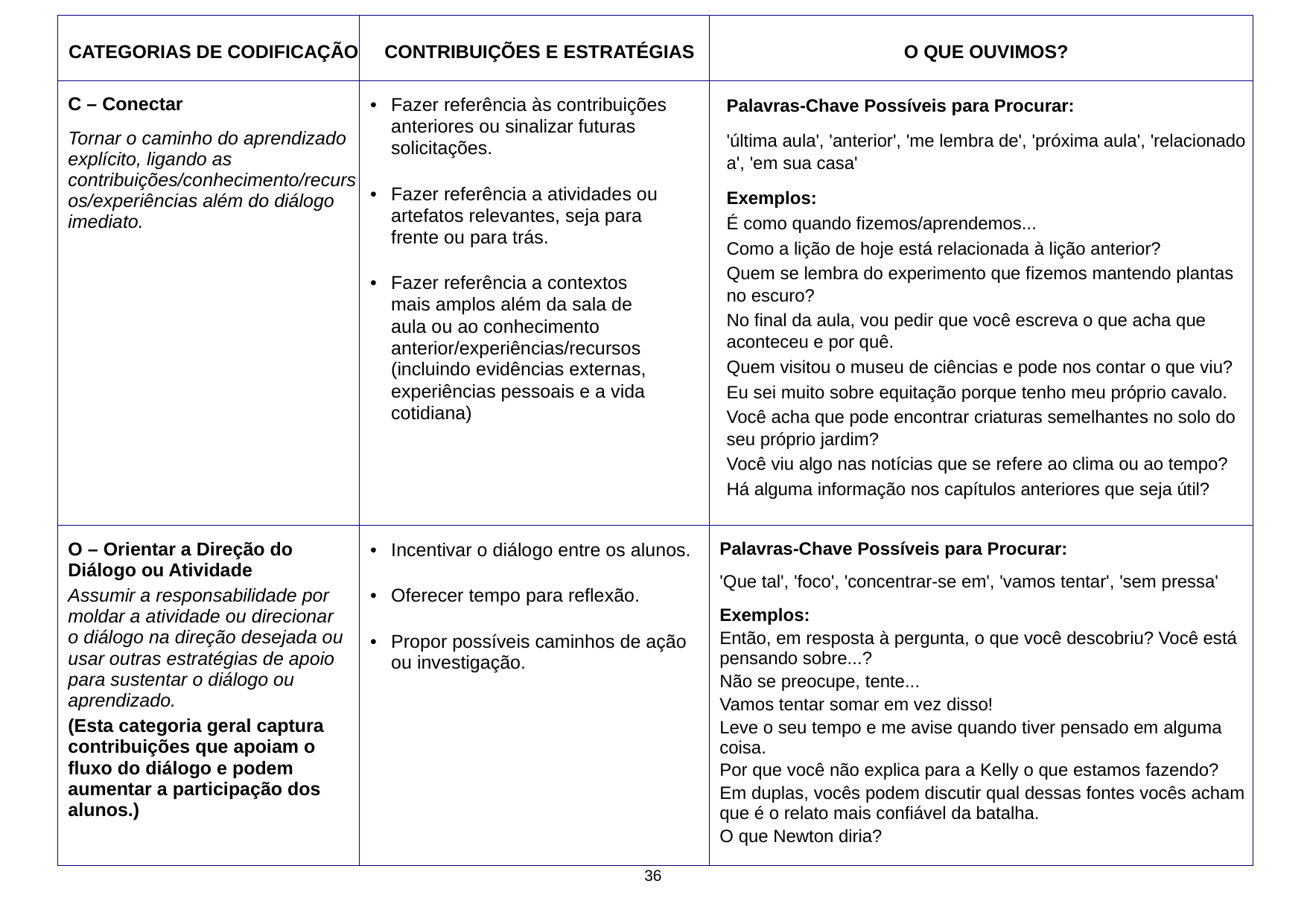

| CATEGORIAS DE CODIFICAÇÃO | CONTRIBUIÇÕES E ESTRATÉGIAS | O QUE OUVIMOS? |
| --- | --- | --- |
| C – Conectar Tornar o caminho do aprendizado explícito, ligando as contribuições/conhecimento/recursos/experiências além do diálogo imediato. | Fazer referência às contribuições anteriores ou sinalizar futuras solicitações. Fazer referência a atividades ou artefatos relevantes, seja para frente ou para trás. Fazer referência a contextos mais amplos além da sala de aula ou ao conhecimento anterior/experiências/recursos (incluindo evidências externas, experiências pessoais e a vida cotidiana) | Palavras-Chave Possíveis para Procurar: 'última aula', 'anterior', 'me lembra de', 'próxima aula', 'relacionado a', 'em sua casa' Exemplos: É como quando fizemos/aprendemos... Como a lição de hoje está relacionada à lição anterior? Quem se lembra do experimento que fizemos mantendo plantas no escuro? No final da aula, vou pedir que você escreva o que acha que aconteceu e por quê. Quem visitou o museu de ciências e pode nos contar o que viu? Eu sei muito sobre equitação porque tenho meu próprio cavalo. Você acha que pode encontrar criaturas semelhantes no solo do seu próprio jardim? Você viu algo nas notícias que se refere ao clima ou ao tempo? Há alguma informação nos capítulos anteriores que seja útil? |
| O – Orientar a Direção do Diálogo ou Atividade Assumir a responsabilidade por moldar a atividade ou direcionar o diálogo na direção desejada ou usar outras estratégias de apoio para sustentar o diálogo ou aprendizado. (Esta categoria geral captura contribuições que apoiam o fluxo do diálogo e podem aumentar a participação dos alunos.) | Incentivar o diálogo entre os alunos. Oferecer tempo para reflexão. Propor possíveis caminhos de ação ou investigação. | Palavras-Chave Possíveis para Procurar: 'Que tal', 'foco', 'concentrar-se em', 'vamos tentar', 'sem pressa' Exemplos: Então, em resposta à pergunta, o que você descobriu? Você está pensando sobre...? Não se preocupe, tente... Vamos tentar somar em vez disso! Leve o seu tempo e me avise quando tiver pensado em alguma coisa. Por que você não explica para a Kelly o que estamos fazendo? Em duplas, vocês podem discutir qual dessas fontes vocês acham que é o relato mais confiável da batalha. O que Newton diria? |
36